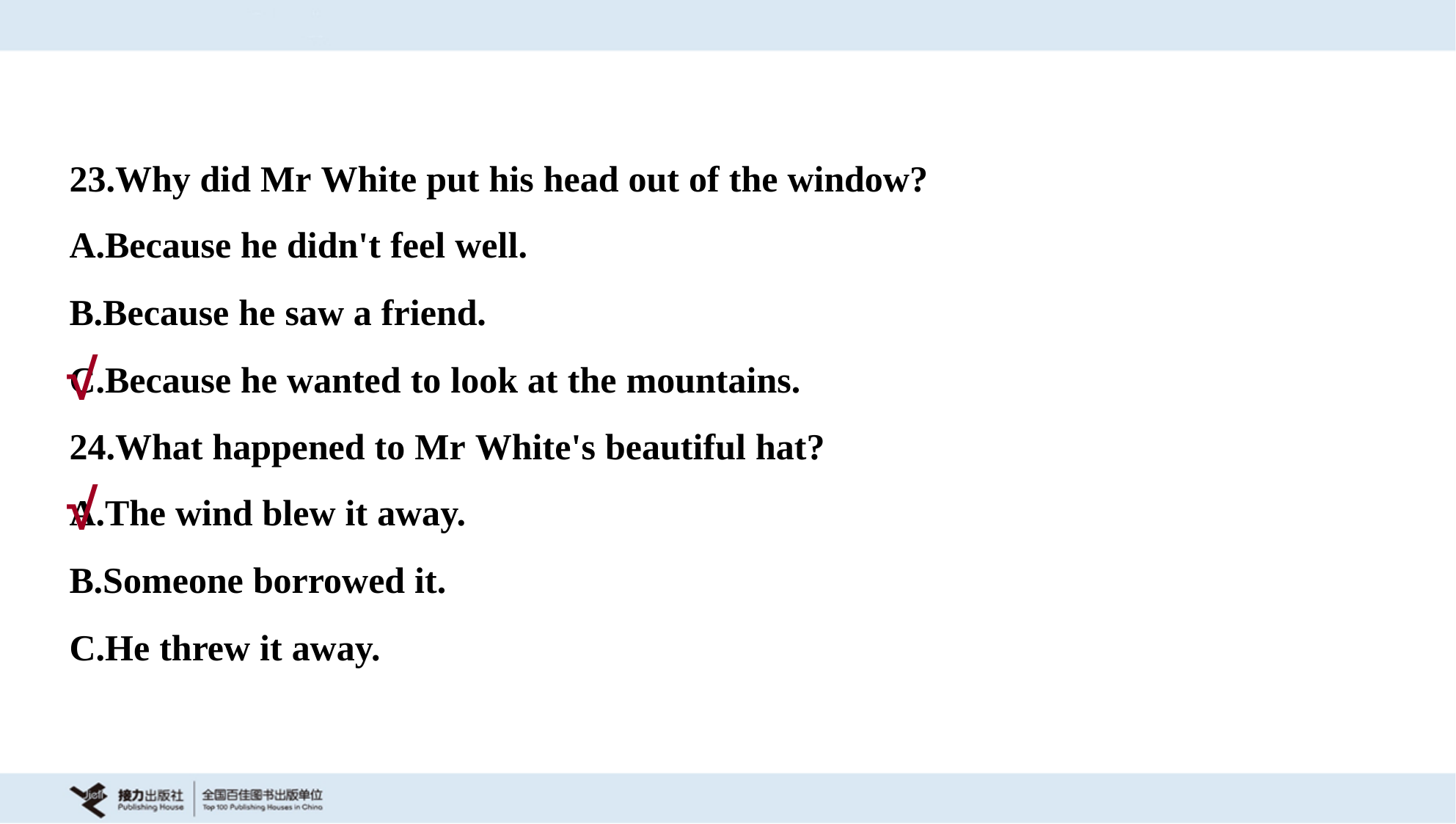

23.Why did Mr White put his head out of the window?
A.Because he didn't feel well.
B.Because he saw a friend.
C.Because he wanted to look at the mountains.
√
24.What happened to Mr White's beautiful hat?
A.The wind blew it away.
B.Someone borrowed it.
C.He threw it away.
√